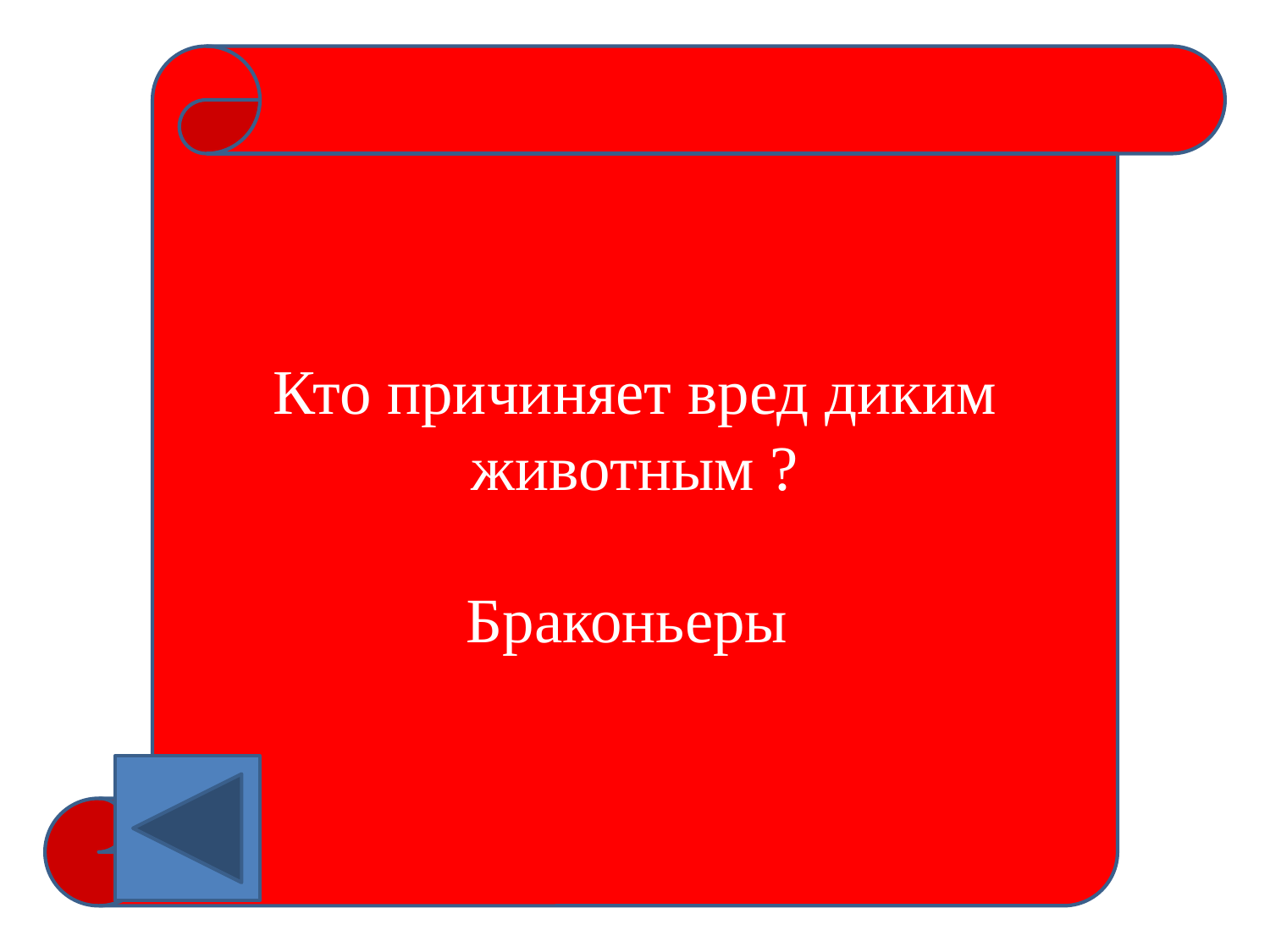

#
Кто причиняет вред диким животным ?

Браконьеры